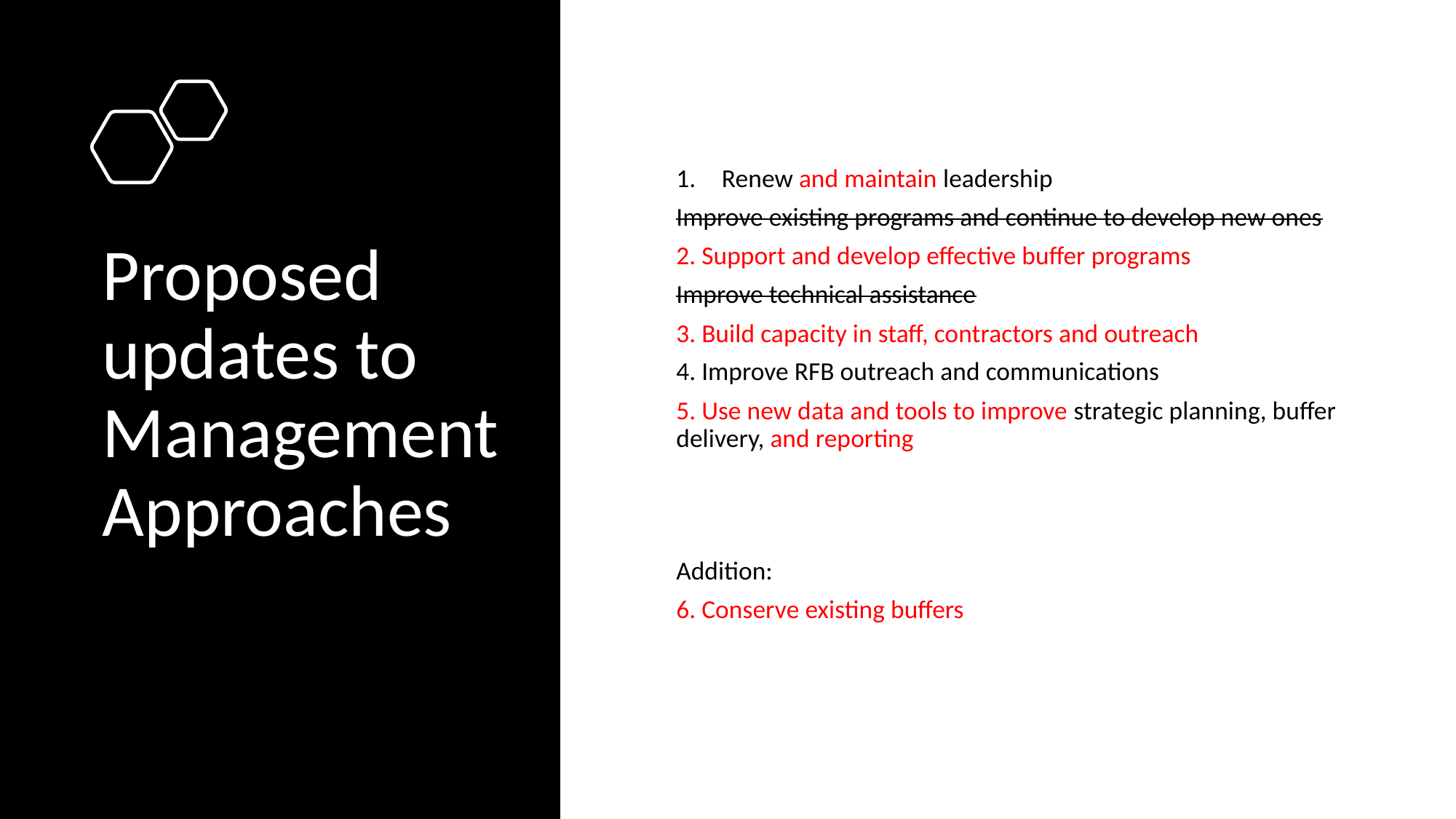

# Proposed updates to Management Approaches
Renew and maintain leadership
Improve existing programs and continue to develop new ones
2. Support and develop effective buffer programs
Improve technical assistance
3. Build capacity in staff, contractors and outreach
4. Improve RFB outreach and communications
5. Use new data and tools to improve strategic planning, buffer delivery, and reporting

Addition:
6. Conserve existing buffers